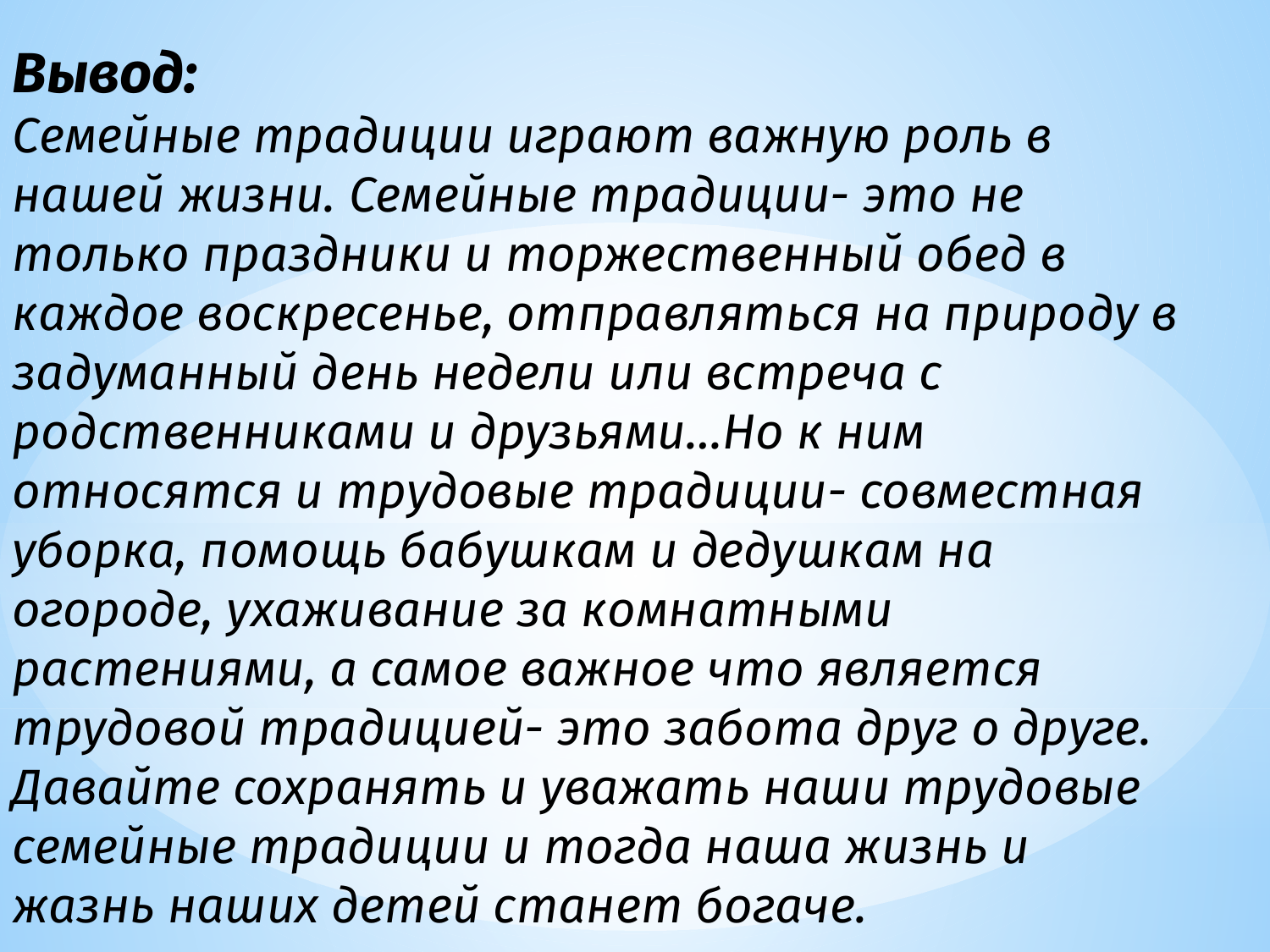

Вывод:
Семейные традиции играют важную роль в нашей жизни. Семейные традиции- это не только праздники и торжественный обед в каждое воскресенье, отправляться на природу в задуманный день недели или встреча с родственниками и друзьями…Но к ним относятся и трудовые традиции- совместная уборка, помощь бабушкам и дедушкам на огороде, ухаживание за комнатными растениями, а самое важное что является трудовой традицией- это забота друг о друге. Давайте сохранять и уважать наши трудовые семейные традиции и тогда наша жизнь и жазнь наших детей станет богаче.